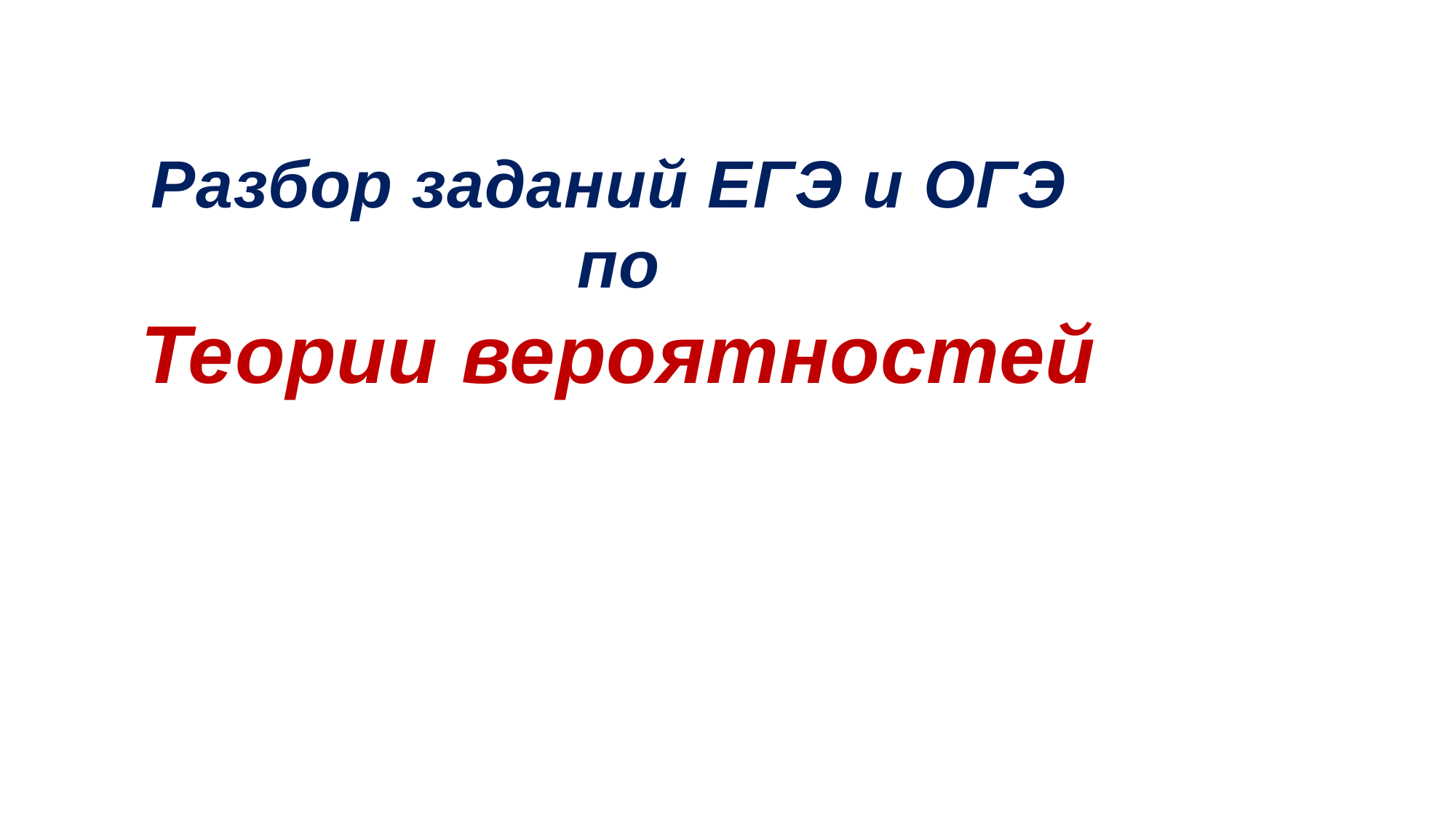

Разбор заданий ЕГЭ и ОГЭ
по
Теории вероятностей